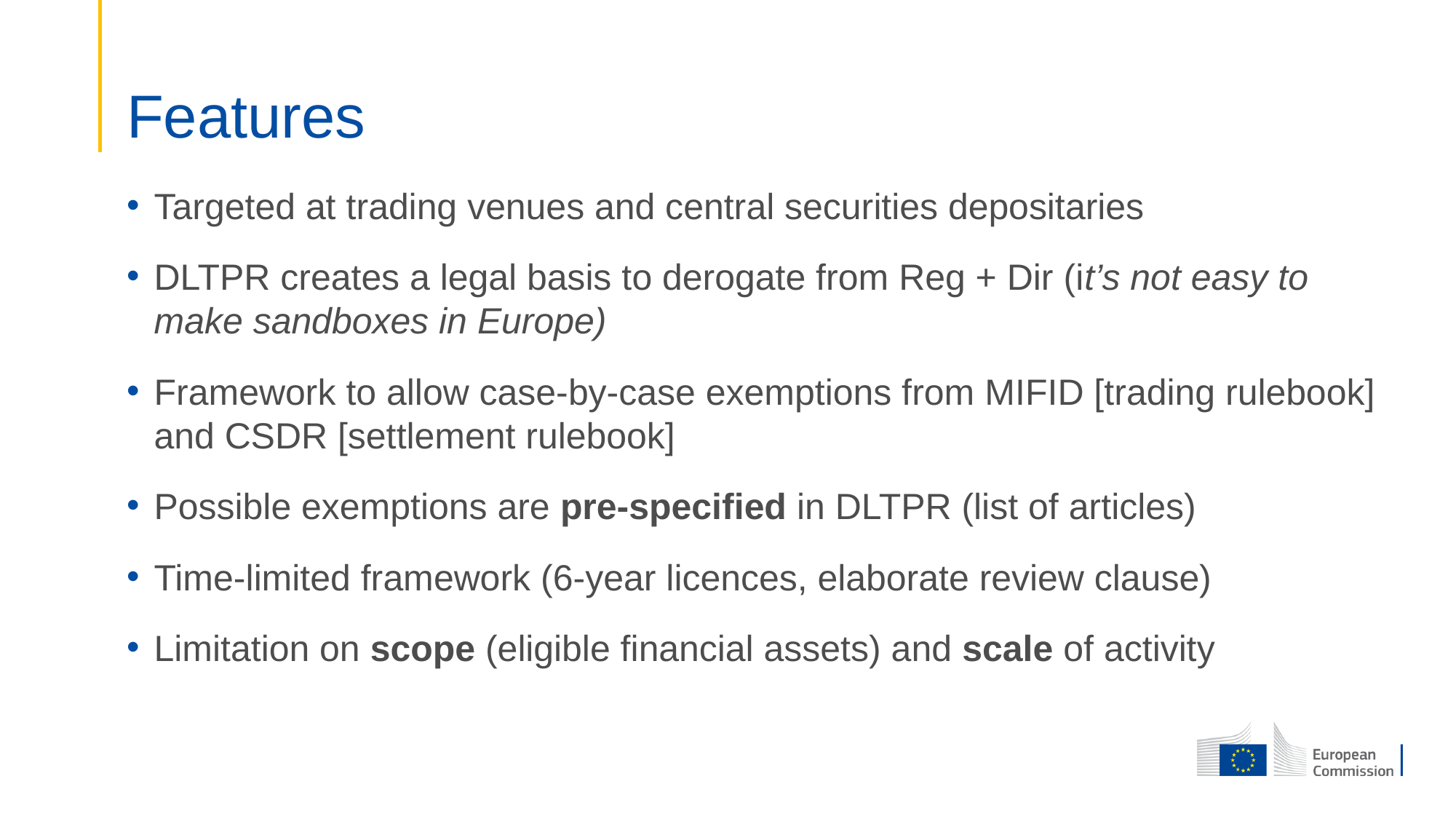

# Features
Targeted at trading venues and central securities depositaries
DLTPR creates a legal basis to derogate from Reg + Dir (it’s not easy to make sandboxes in Europe)
Framework to allow case-by-case exemptions from MIFID [trading rulebook] and CSDR [settlement rulebook]
Possible exemptions are pre-specified in DLTPR (list of articles)
Time-limited framework (6-year licences, elaborate review clause)
Limitation on scope (eligible financial assets) and scale of activity